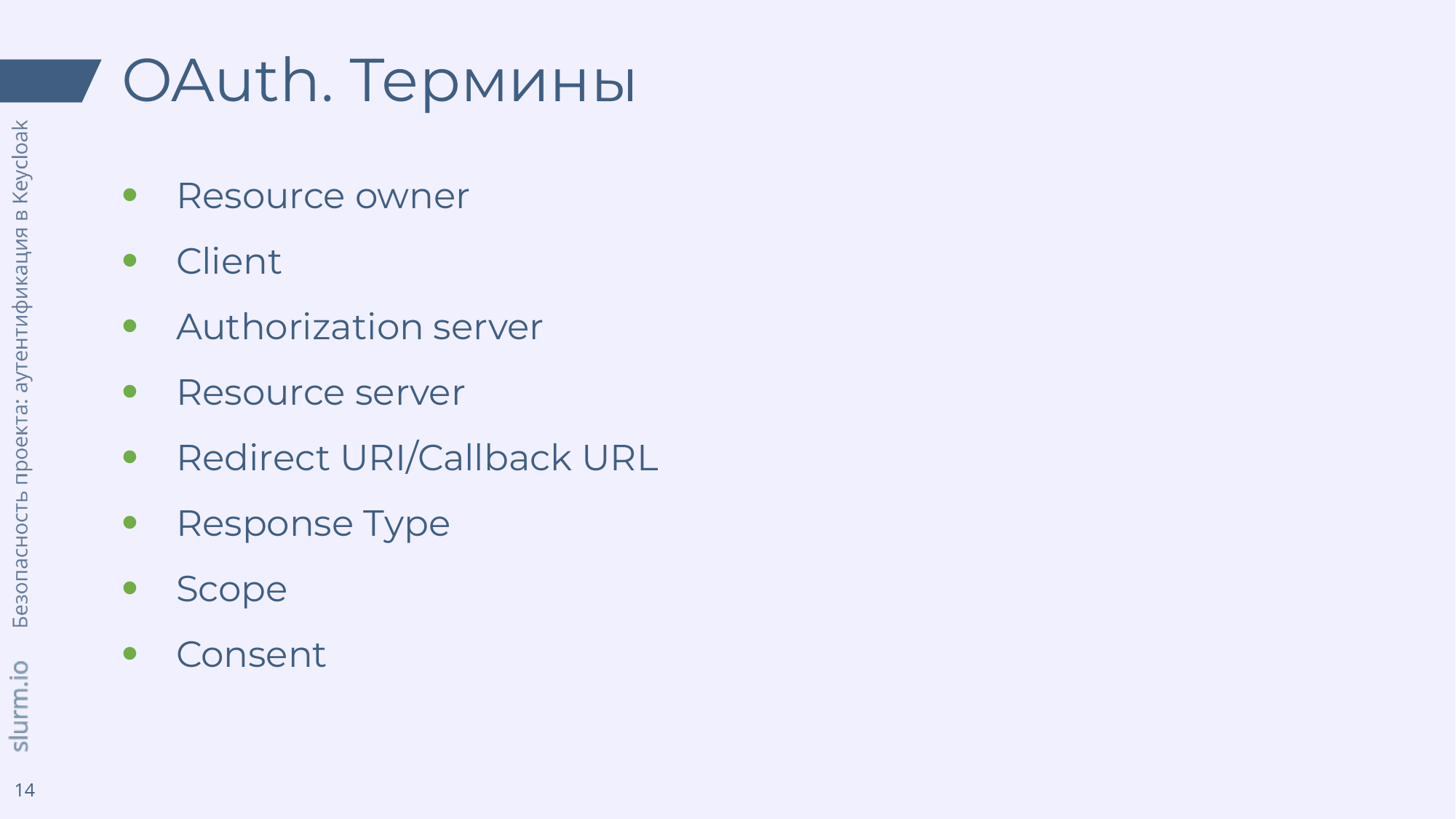

# OAuth. Термины
Resource owner
Client
Authorization server
Resource server
Redirect URI/Callback URL
Response Type
Scope
Consent